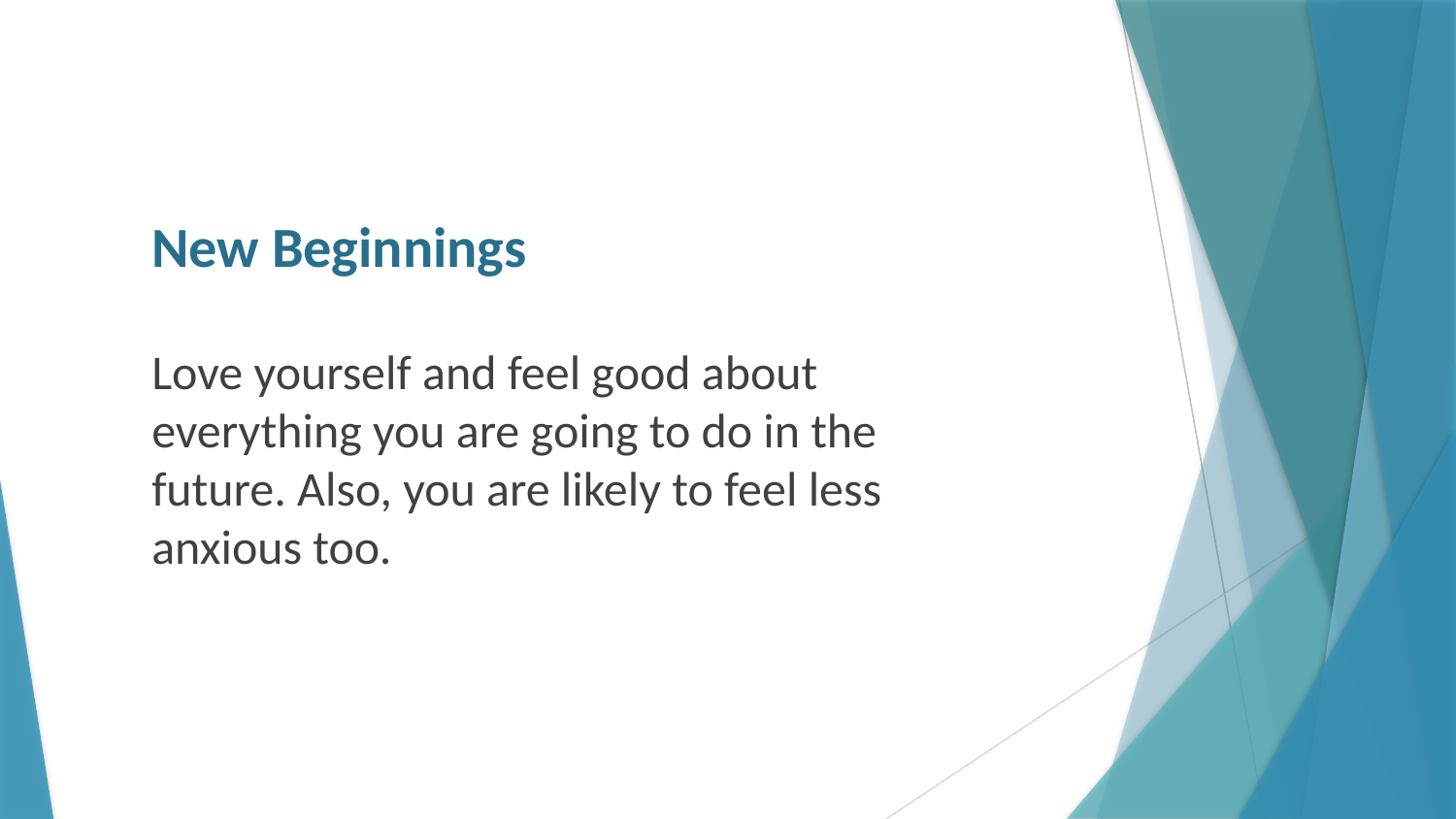

# New Beginnings
Love yourself and feel good about everything you are going to do in the future. Also, you are likely to feel less anxious too.